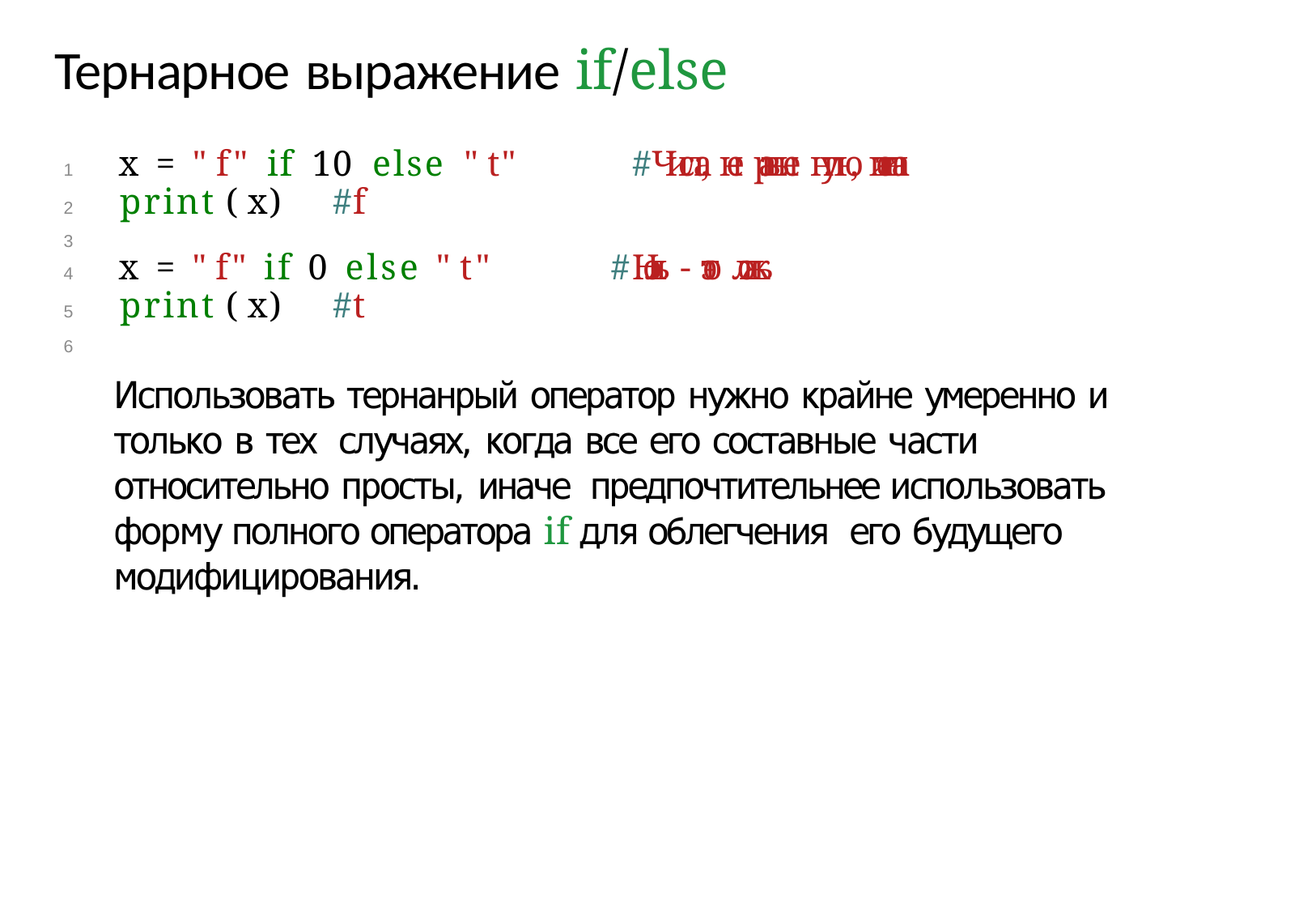

# Тернарное выражение if/else
1	x = " f" if 10 else " t"	#Числа, не равные нулю, истина
2	print ( x)	#f
3
4	x = " f" if 0 else " t"	#Ноль - это ложь
5	print ( x)	#t
6

Использовать тернанрый оператор нужно крайне умеренно и только в тех  случаях, когда все его составные части относительно просты, иначе  предпочтительнее использовать форму полного оператора if для облегчения  его будущего модифицирования.